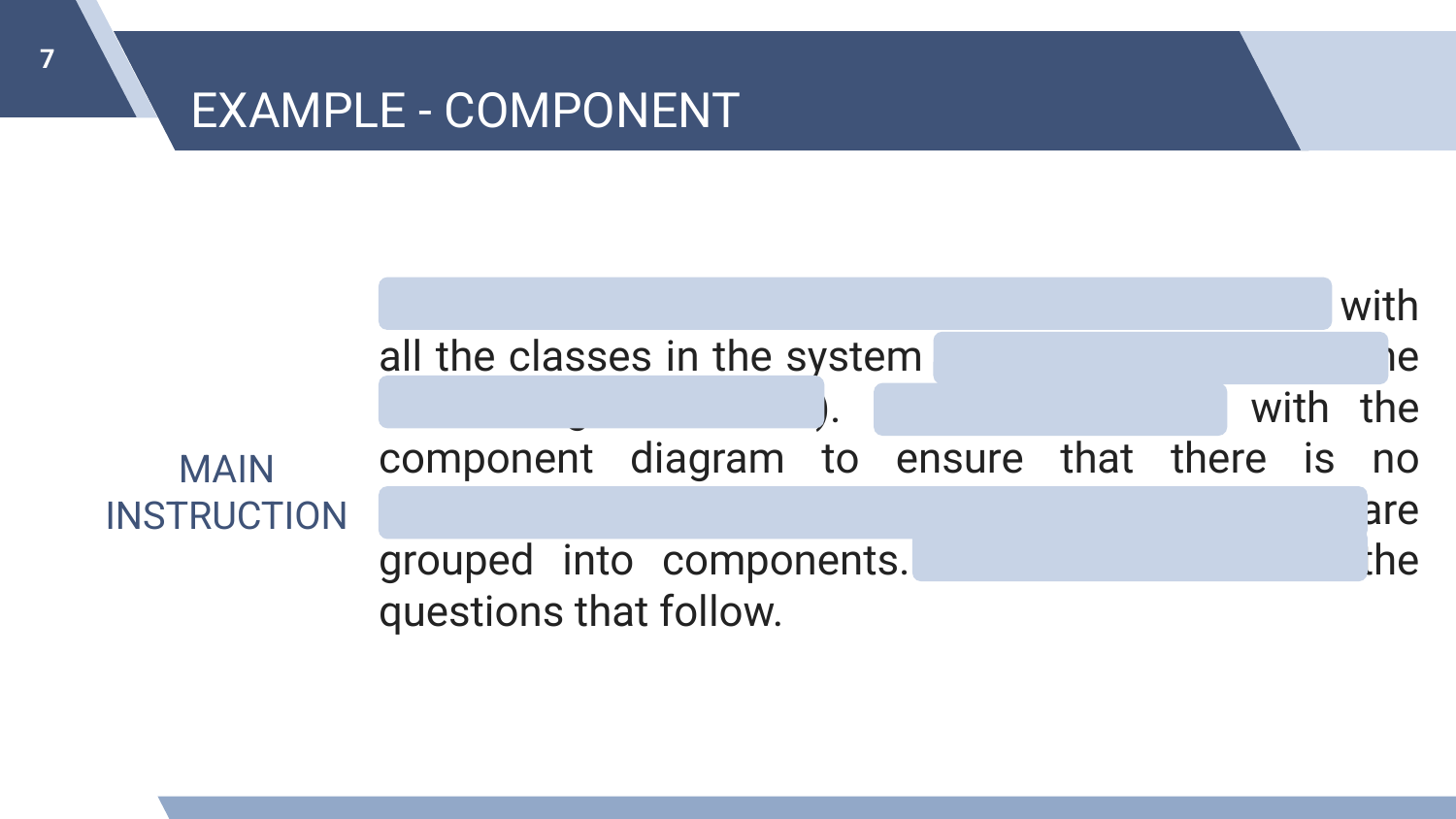

7
# EXAMPLE - COMPONENT

To inspect it, make a list from the class diagram with all the classes in the system (remember to inspect the class diagram before). Compare the list with the component diagram to ensure that there is no inconsistency between them and that all classes are grouped into components. To do this, answer the questions that follow.
MAIN INSTRUCTION